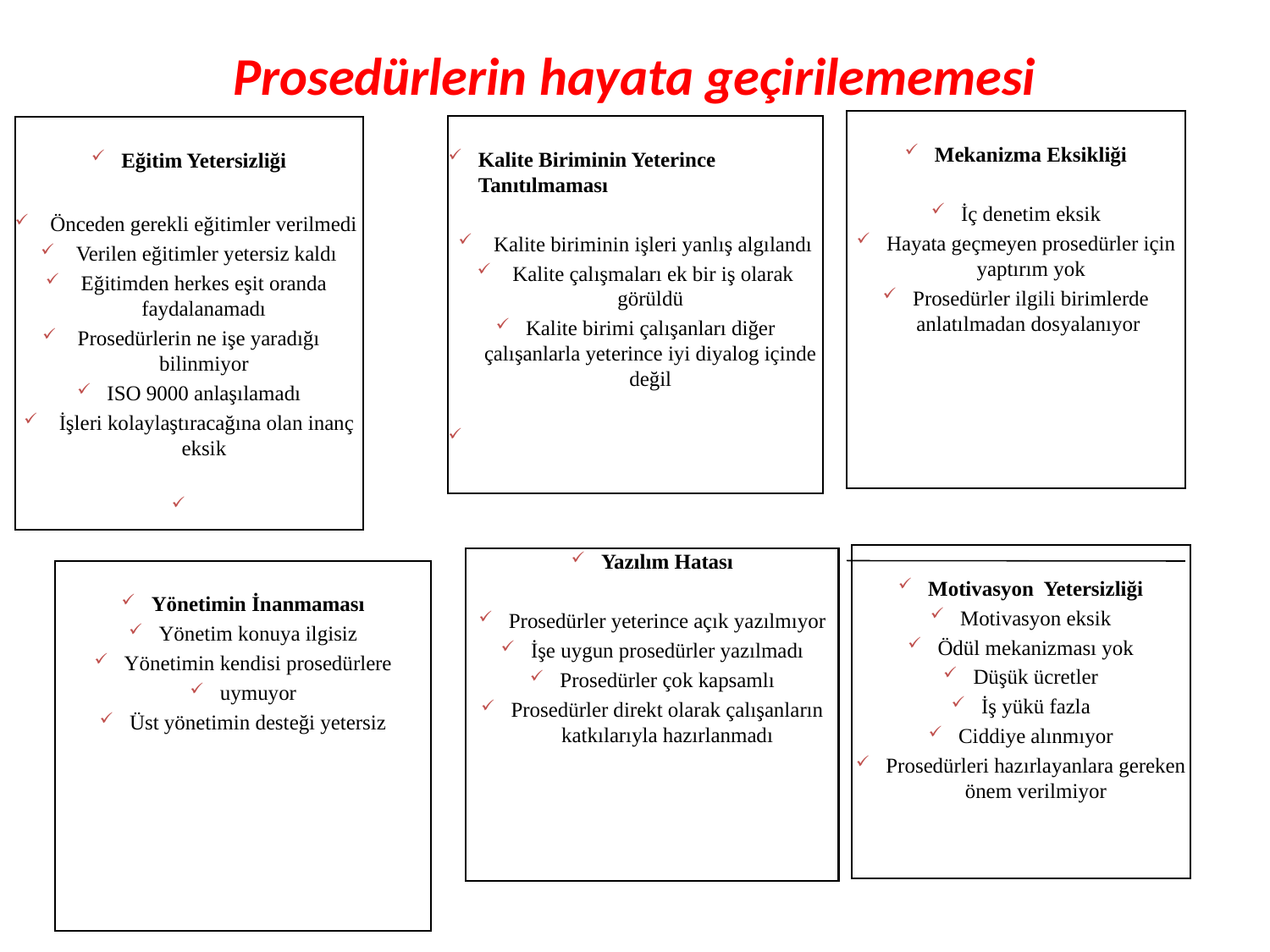

Prosedürlerin hayata geçirilememesi

Mekanizma Eksikliği

İç denetim eksik
Hayata geçmeyen prosedürler için yaptırım yok
Prosedürler ilgili birimlerde anlatılmadan dosyalanıyor

Kalite Biriminin Yeterince Tanıtılmaması

 Kalite biriminin işleri yanlış algılandı
 Kalite çalışmaları ek bir iş olarak görüldü
Kalite birimi çalışanları diğer çalışanlarla yeterince iyi diyalog içinde değil

Eğitim Yetersizliği

 Önceden gerekli eğitimler verilmedi
 Verilen eğitimler yetersiz kaldı
 Eğitimden herkes eşit oranda  faydalanamadı
 Prosedürlerin ne işe yaradığı    bilinmiyor
ISO 9000 anlaşılamadı
 İşleri kolaylaştıracağına olan inanç eksik

Motivasyon  Yetersizliği
Motivasyon eksik
Ödül mekanizması yok
Düşük ücretler
İş yükü fazla
Ciddiye alınmıyor
Prosedürleri hazırlayanlara gereken önem verilmiyor
Yazılım Hatası

Prosedürler yeterince açık yazılmıyor
İşe uygun prosedürler yazılmadı
Prosedürler çok kapsamlı
Prosedürler direkt olarak çalışanların katkılarıyla hazırlanmadı

Yönetimin İnanmaması
Yönetim konuya ilgisiz
Yönetimin kendisi prosedürlere
uymuyor
Üst yönetimin desteği yetersiz